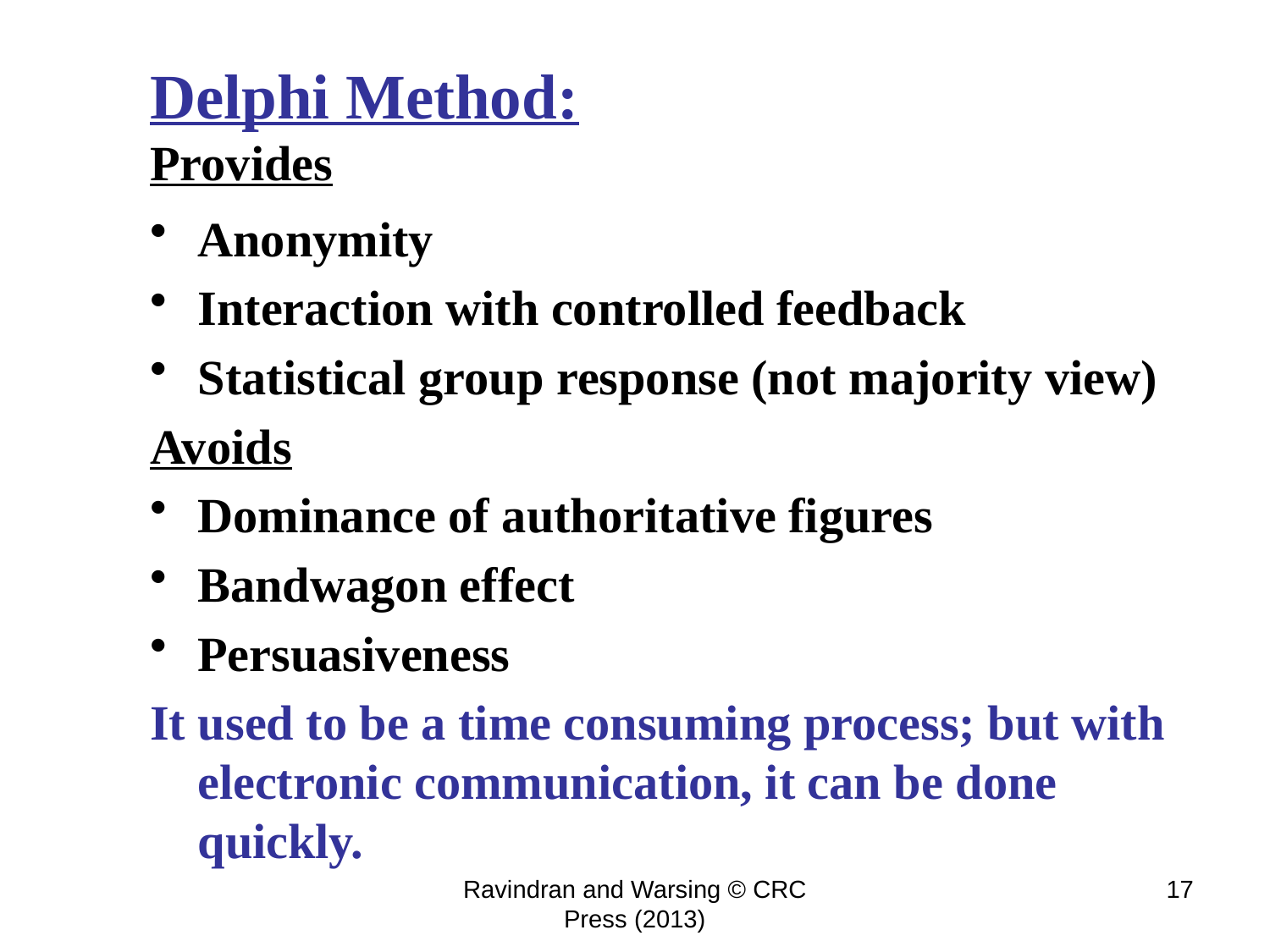

# Delphi Method: Provides
Anonymity
Interaction with controlled feedback
Statistical group response (not majority view)
Avoids
Dominance of authoritative figures
Bandwagon effect
Persuasiveness
It used to be a time consuming process; but with electronic communication, it can be done quickly.
Ravindran and Warsing © CRC Press (2013)
17